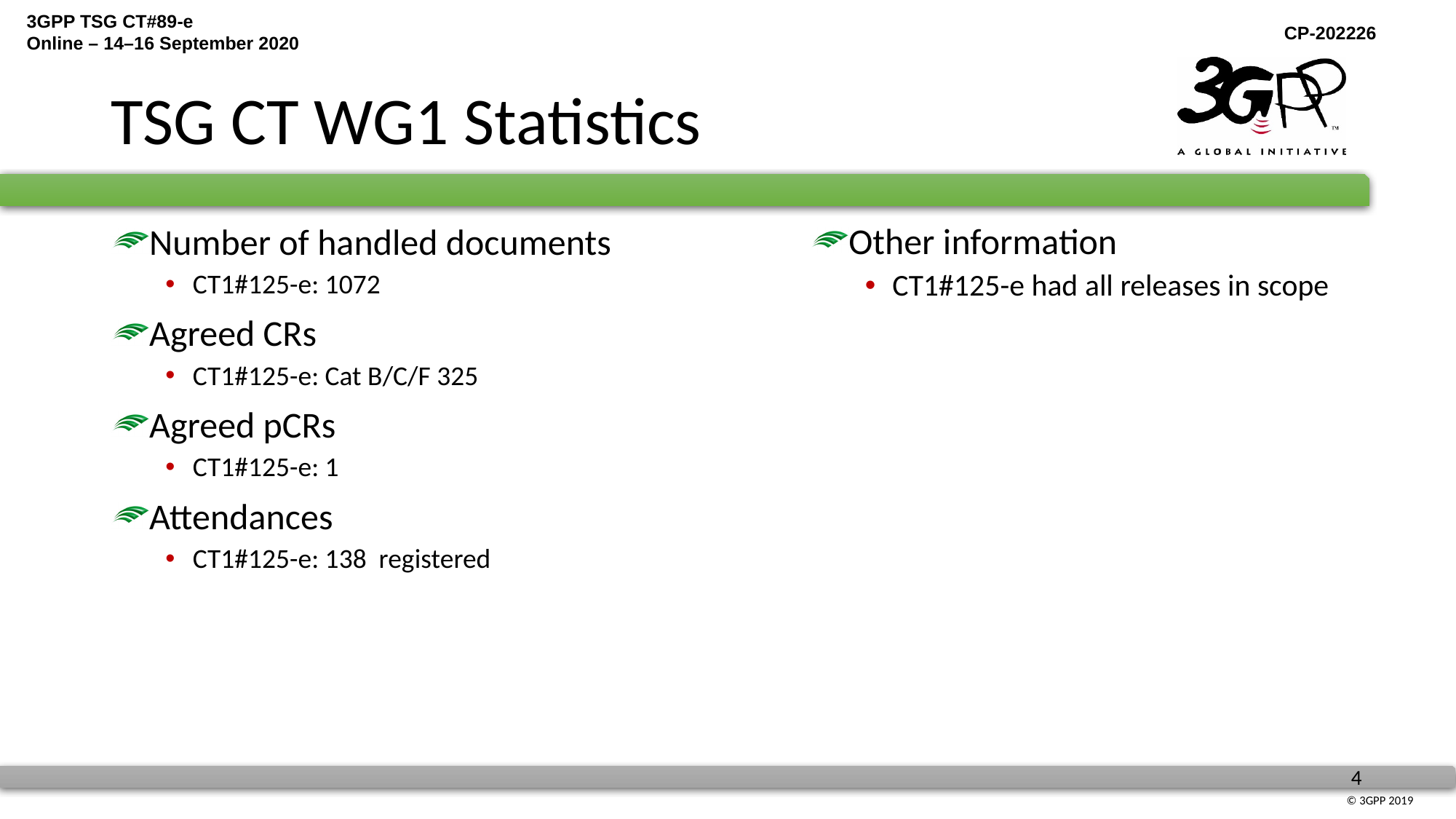

# TSG CT WG1 Statistics
Other information
CT1#125-e had all releases in scope
Number of handled documents
CT1#125-e: 1072
Agreed CRs
CT1#125-e: Cat B/C/F 325
Agreed pCRs
CT1#125-e: 1
Attendances
CT1#125-e: 138  registered